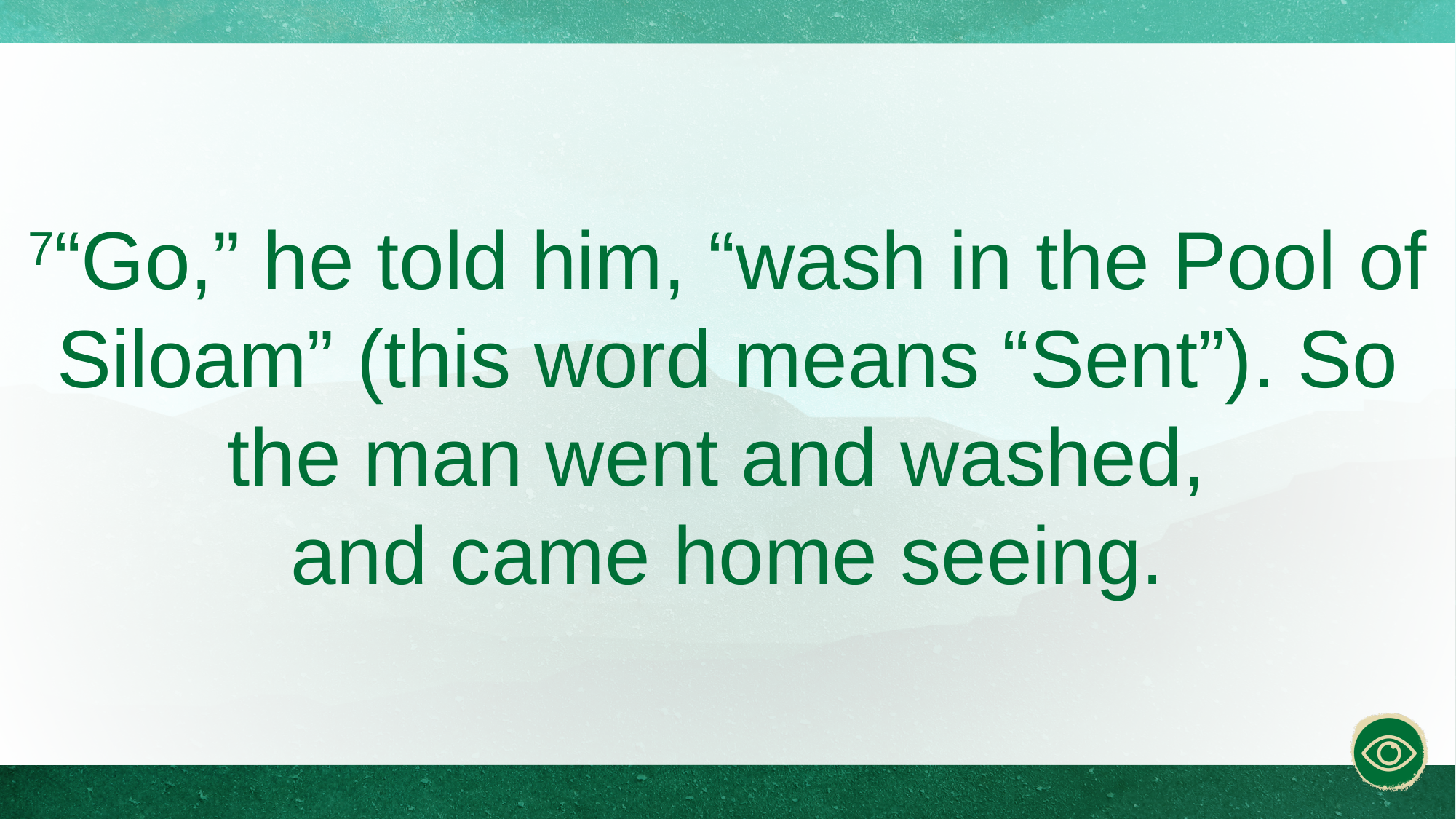

7“Go,” he told him, “wash in the Pool of Siloam” (this word means “Sent”). So the man went and washed,
and came home seeing.